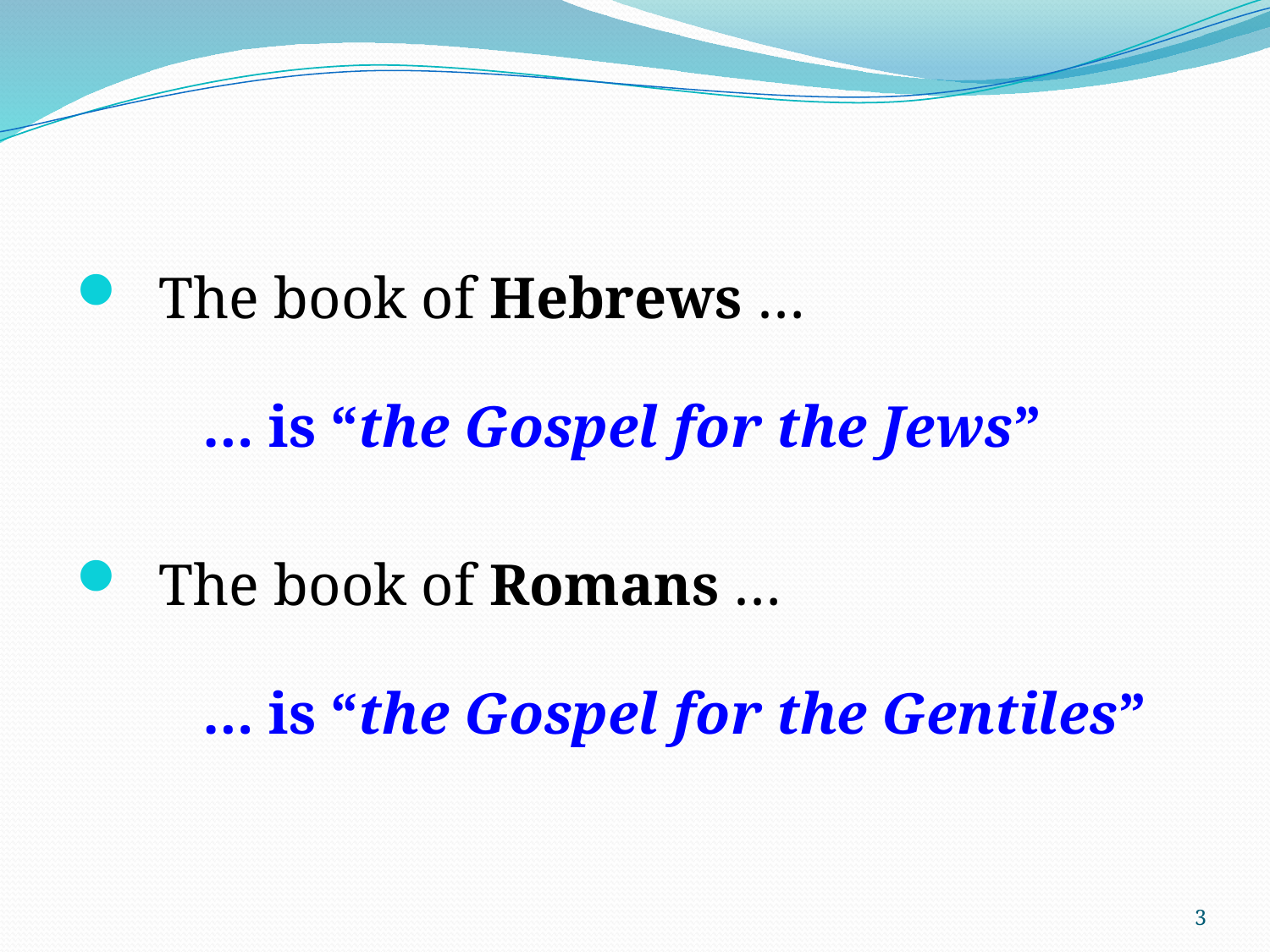

The book of Hebrews …

	… is “the Gospel for the Jews”

  The book of Romans …

	… is “the Gospel for the Gentiles”

3